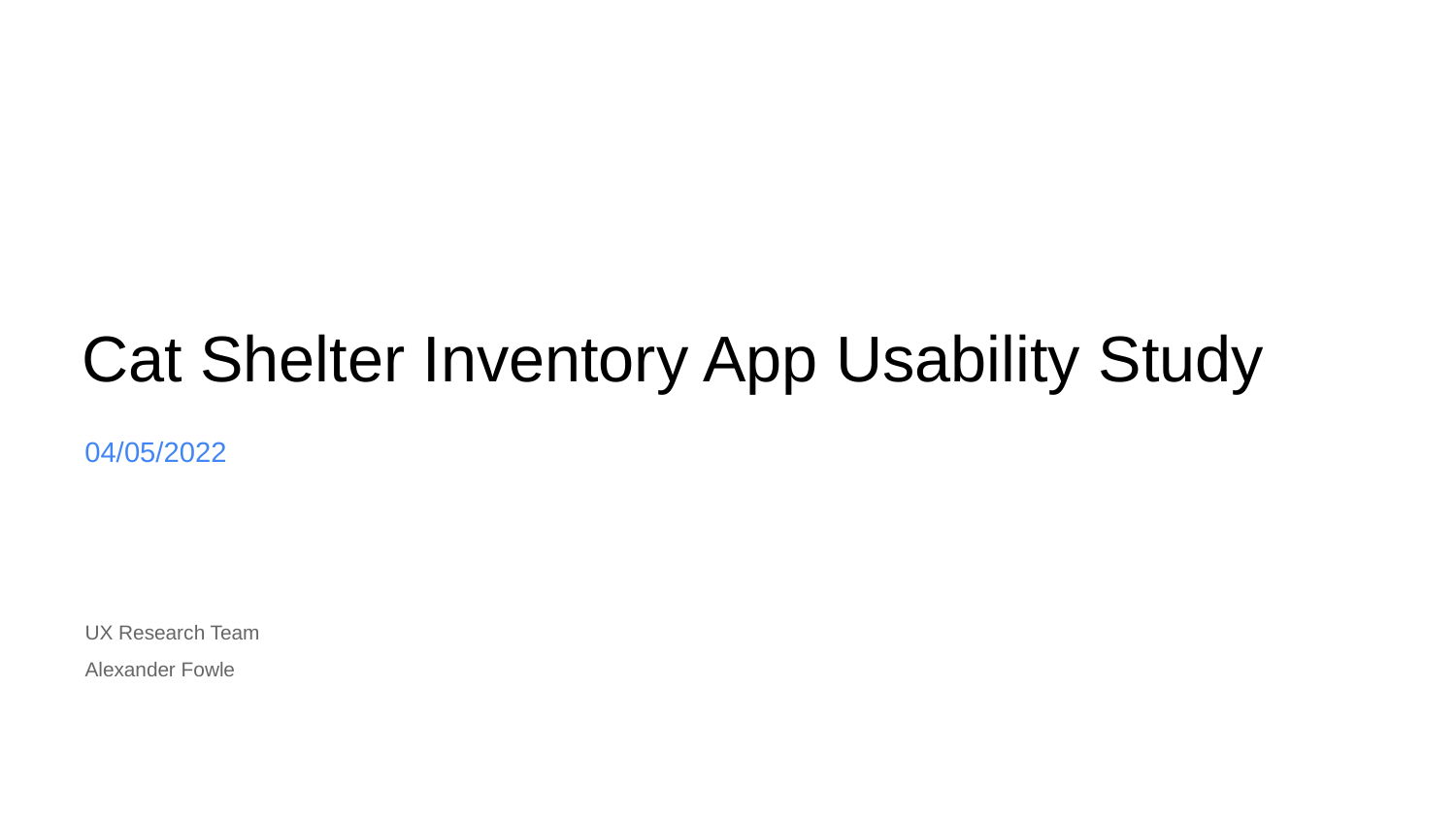

Cat Shelter Inventory App Usability Study
04/05/2022
UX Research Team
Alexander Fowle